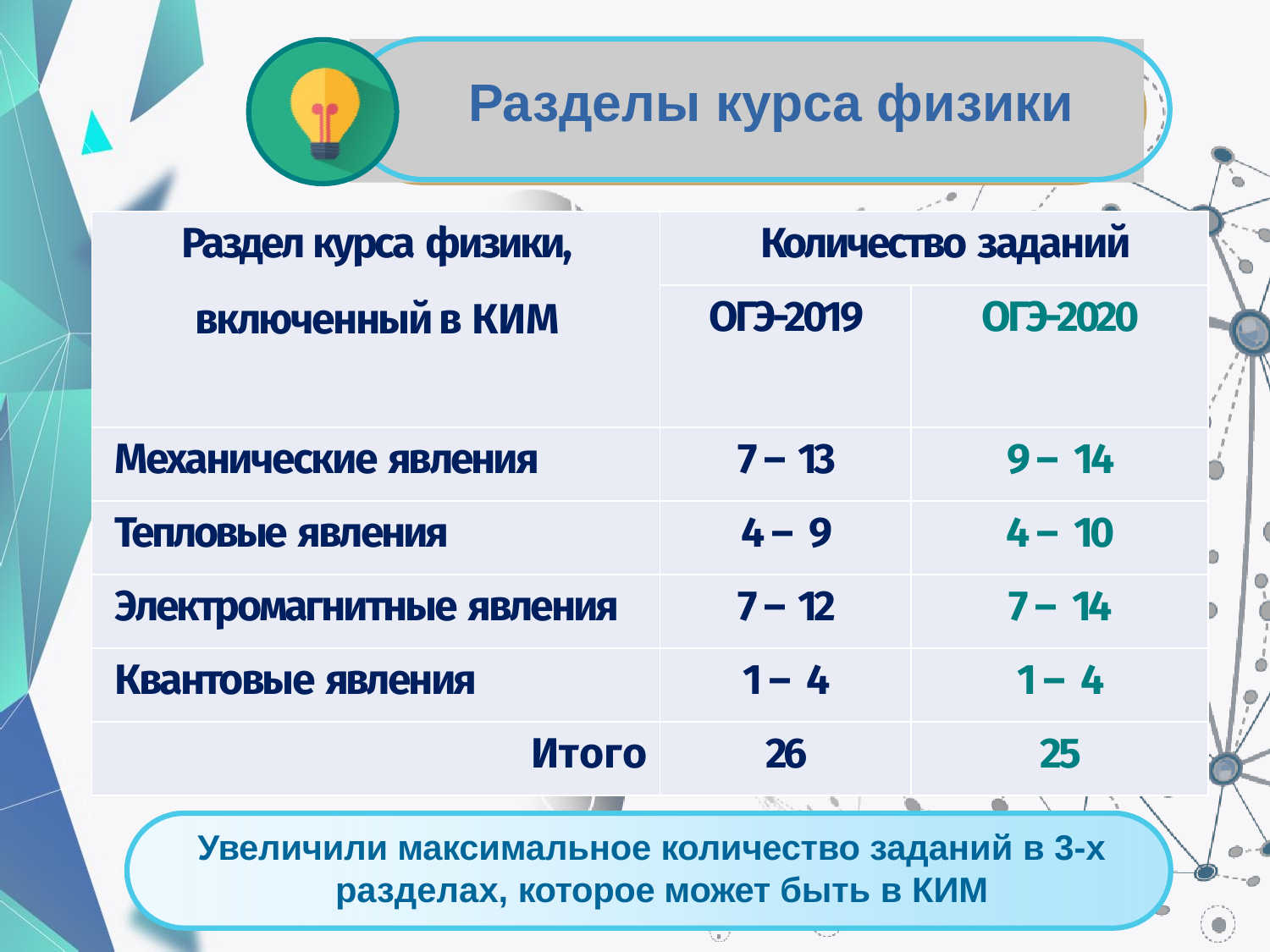

Разделы курса физики

| Раздел курса физики, включенный в КИМ | Количество заданий |  |
| --- | --- | --- |
|  | ОГЭ-2019 | ОГЭ-2020 |
| Механические явления | 7 – 13 | 9 – 14 |
| Тепловые явления | 4 – 9 | 4 – 10 |
| Электромагнитные явления | 7 – 12 | 7 – 14 |
| Квантовые явления | 1 – 4 | 1 – 4 |
| Итого | 26 | 25 |

Увеличили максимальное количество заданий в 3-х  разделах, которое может быть в КИМ